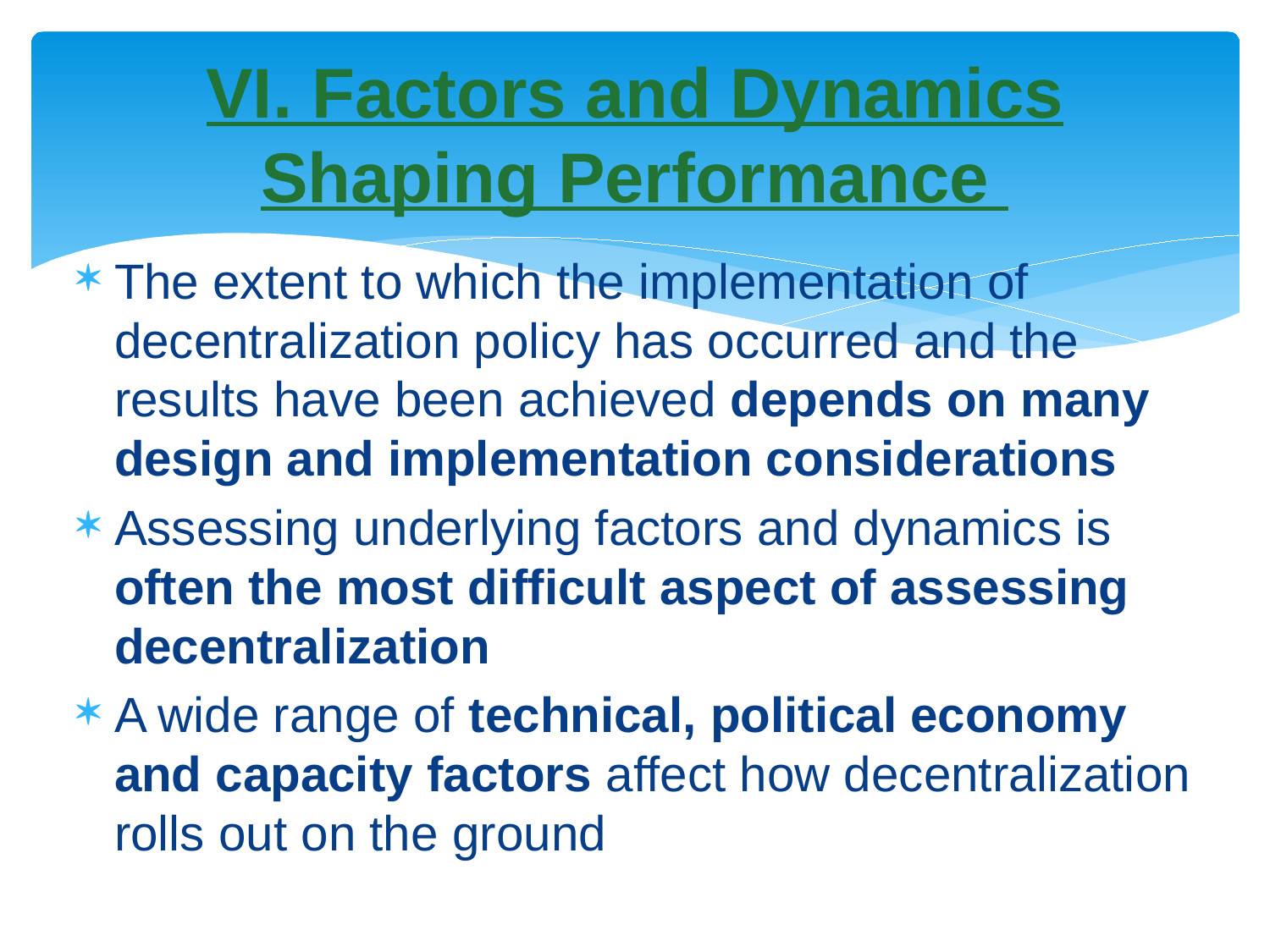

# VI. Factors and Dynamics Shaping Performance
The extent to which the implementation of decentralization policy has occurred and the results have been achieved depends on many design and implementation considerations
Assessing underlying factors and dynamics is often the most difficult aspect of assessing decentralization
A wide range of technical, political economy and capacity factors affect how decentralization rolls out on the ground